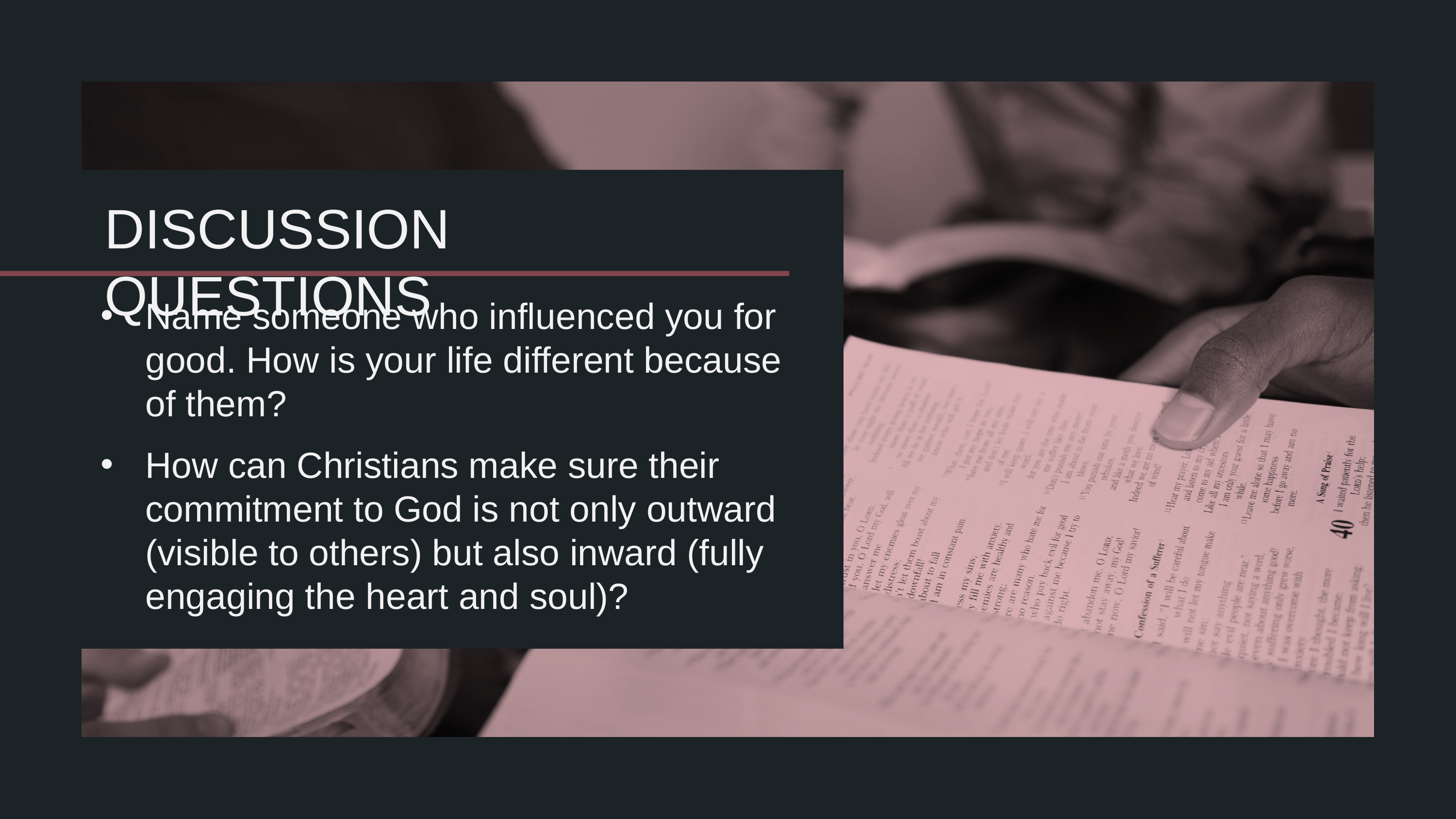

Name someone who influenced you for good. How is your life different because of them?
How can Christians make sure their commitment to God is not only outward (visible to others) but also inward (fully engaging the heart and soul)?